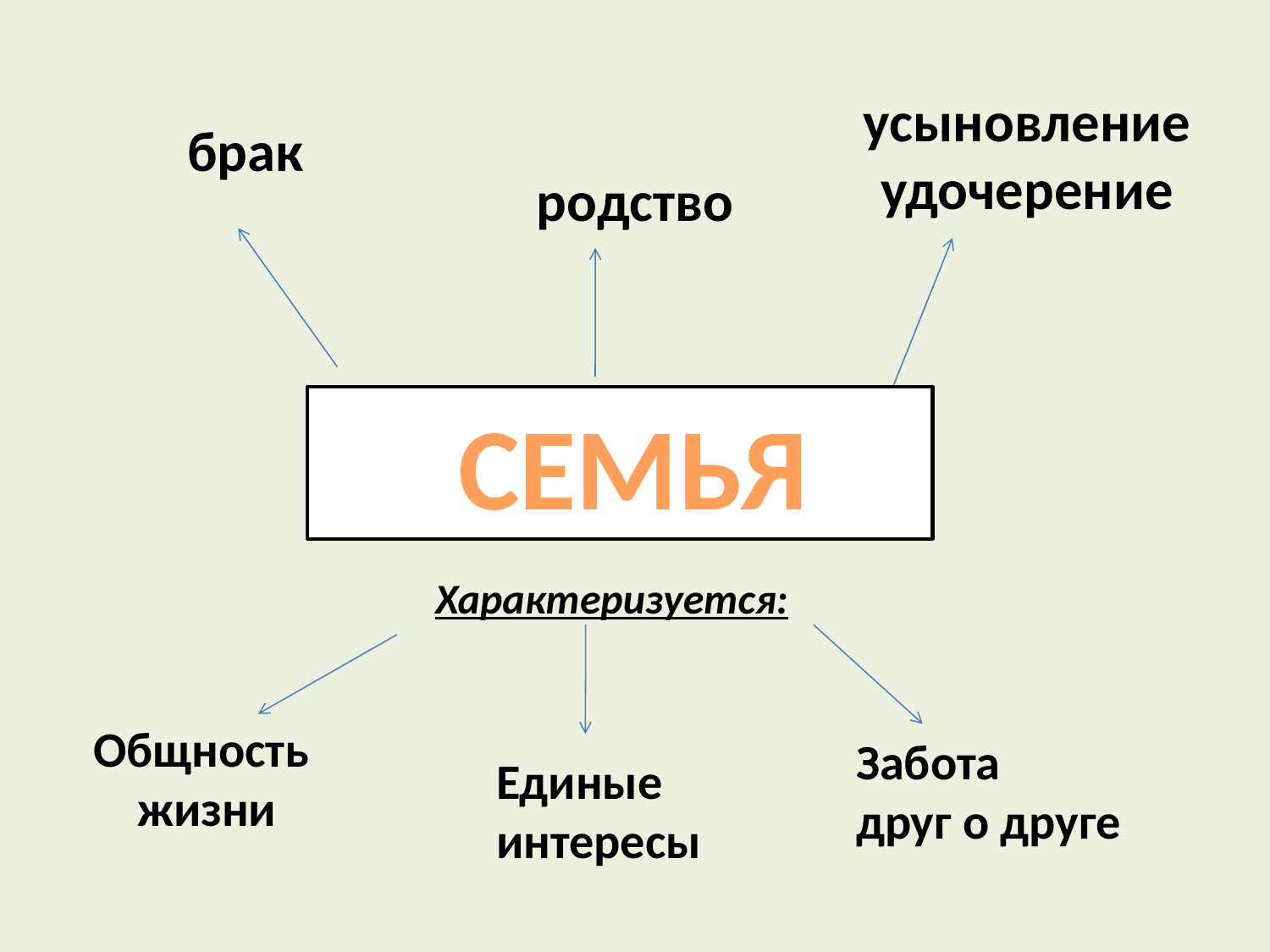

усыновление
удочерение
брак
родство
 СЕМЬЯ
Характеризуется:
Общность
 жизни
Забота
друг о друге
Единые
интересы